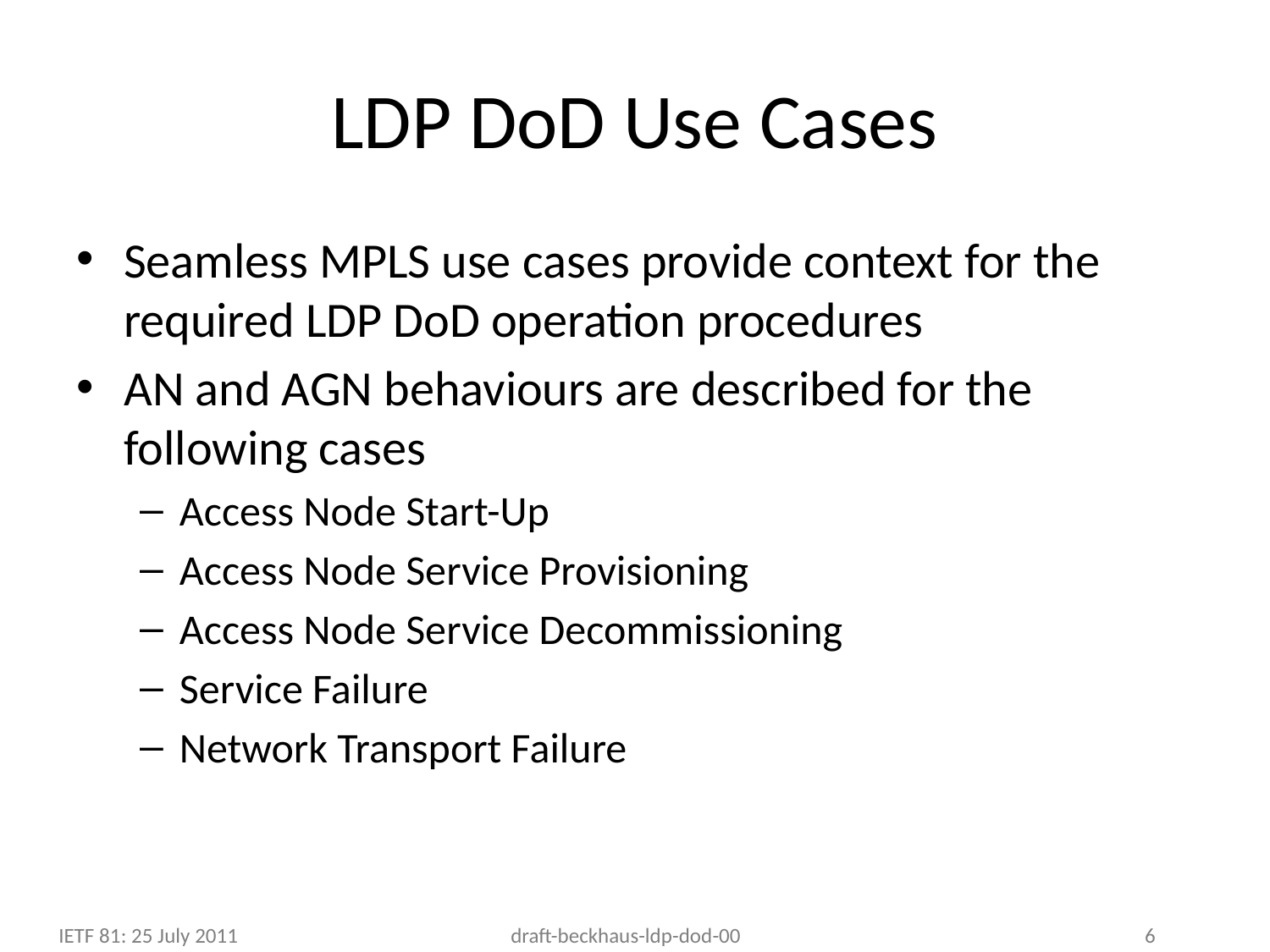

# LDP DoD Use Cases
Seamless MPLS use cases provide context for the required LDP DoD operation procedures
AN and AGN behaviours are described for the following cases
Access Node Start-Up
Access Node Service Provisioning
Access Node Service Decommissioning
Service Failure
Network Transport Failure